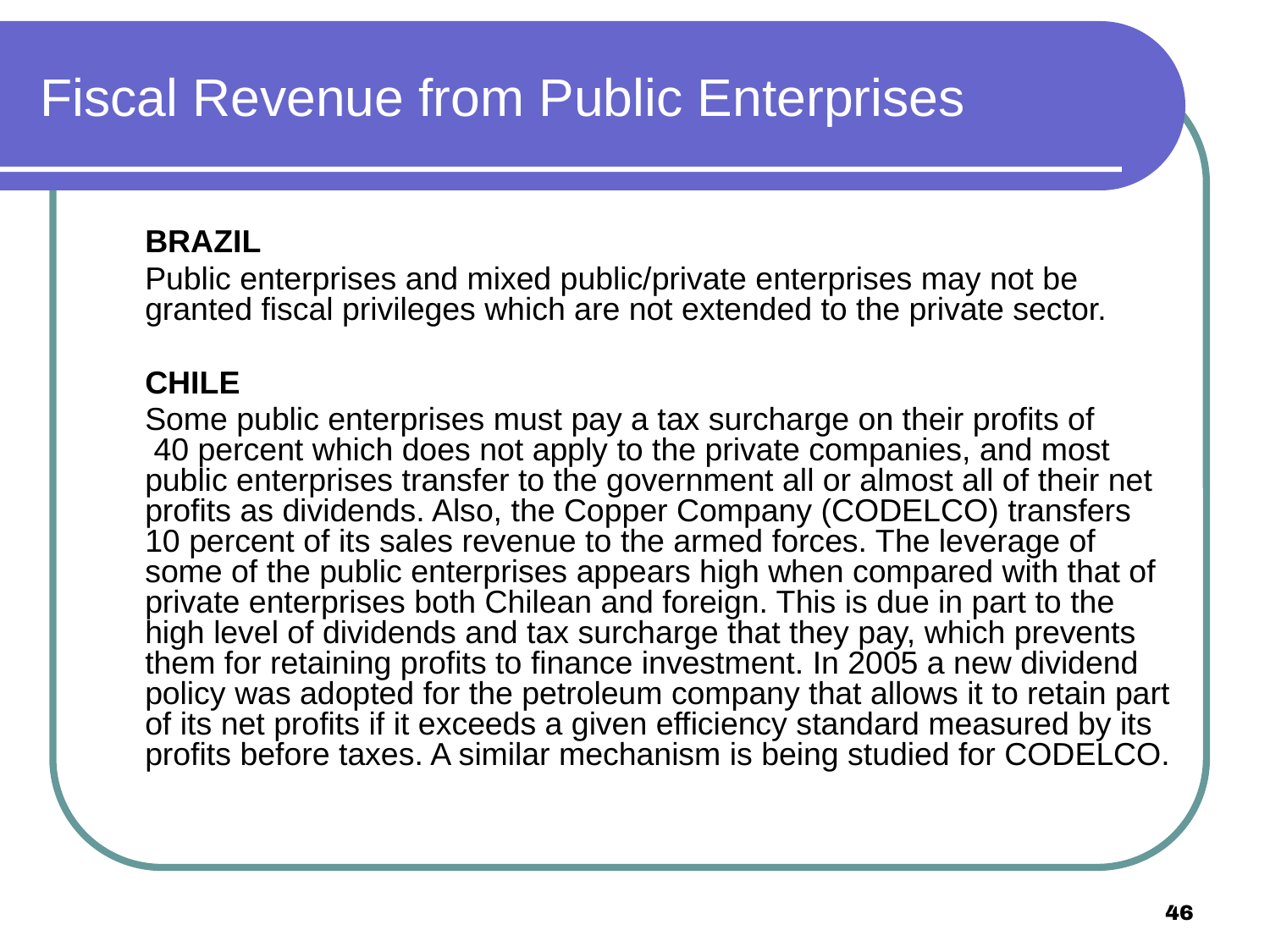

# Fiscal Revenue from Public Enterprises
	BRAZIL
	Public enterprises and mixed public/private enterprises may not be granted fiscal privileges which are not extended to the private sector.

	CHILE
	Some public enterprises must pay a tax surcharge on their profits of          40 percent which does not apply to the private companies, and most public enterprises transfer to the government all or almost all of their net profits as dividends. Also, the Copper Company (CODELCO) transfers 10 percent of its sales revenue to the armed forces. The leverage of some of the public enterprises appears high when compared with that of private enterprises both Chilean and foreign. This is due in part to the high level of dividends and tax surcharge that they pay, which prevents them for retaining profits to finance investment. In 2005 a new dividend policy was adopted for the petroleum company that allows it to retain part of its net profits if it exceeds a given efficiency standard measured by its profits before taxes. A similar mechanism is being studied for CODELCO.
46